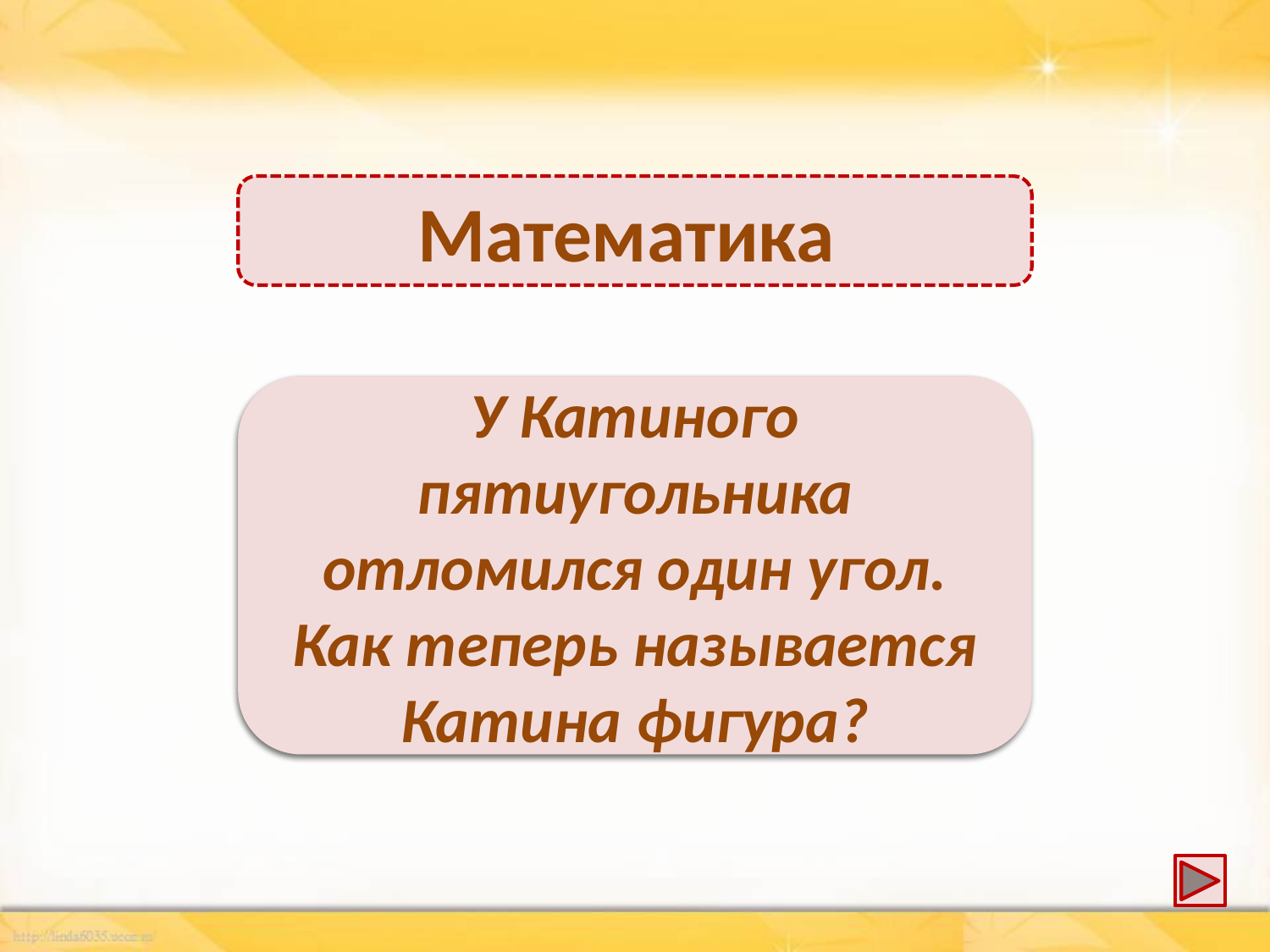

Математика
Семиугольник
У Катиного пятиугольника отломился один угол. Как теперь называется Катина фигура?